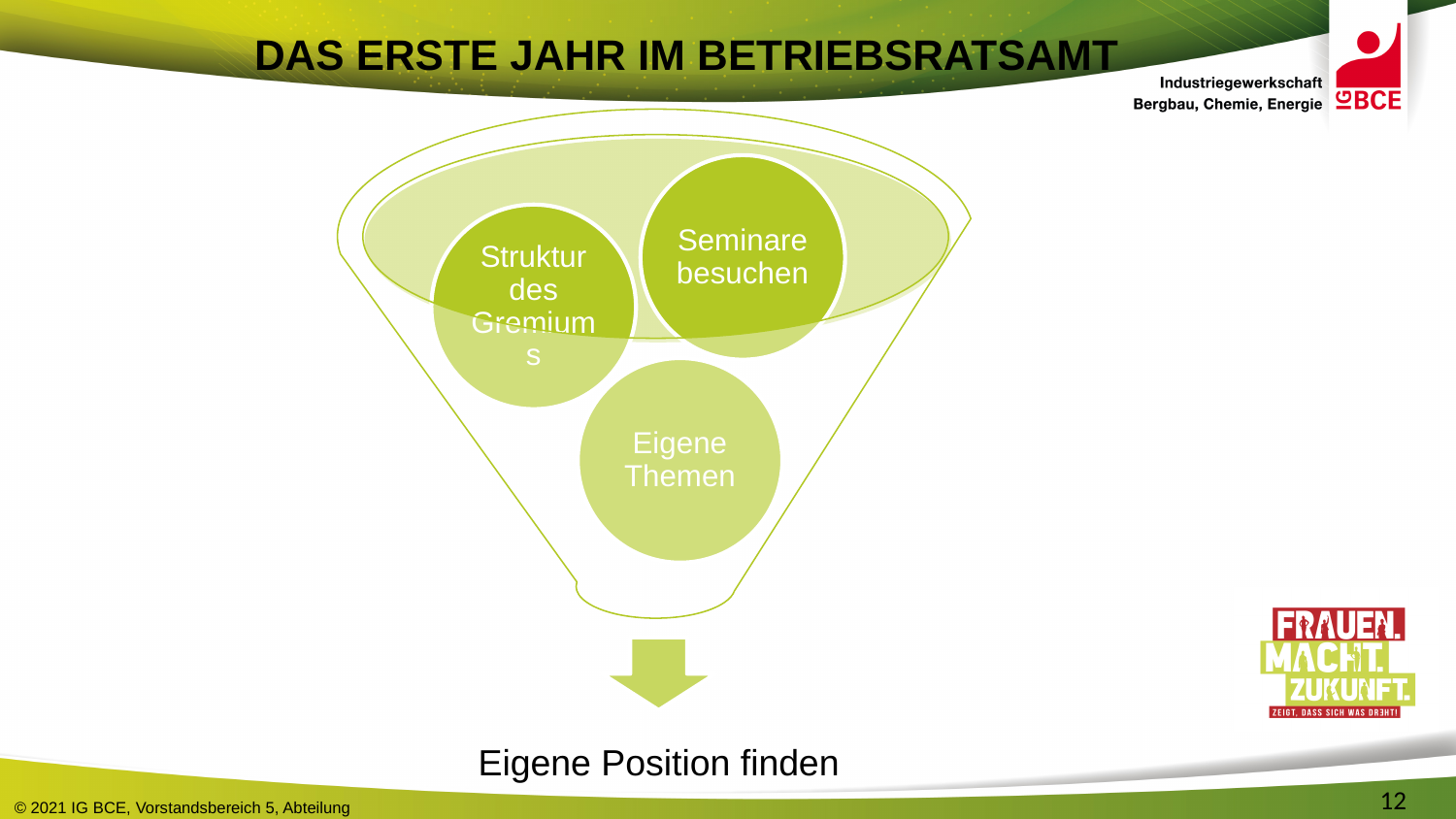

Das erste Jahr im Betriebsratsamt
Eigene Position finden
Eigene Themen
Struktur des Gremiums
Seminare besuchen
12